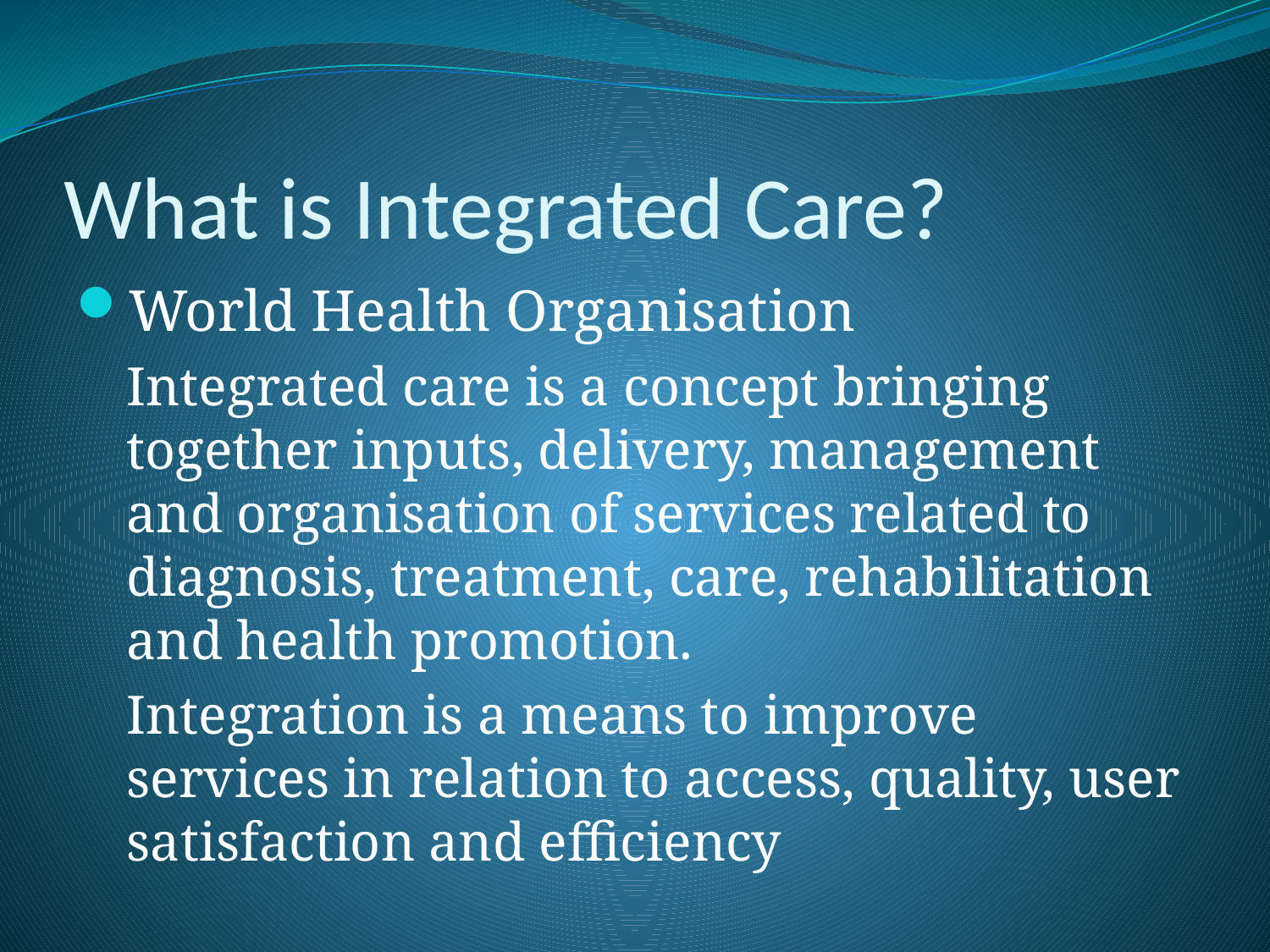

# What is Integrated Care?
World Health Organisation
Integrated care is a concept bringing together inputs, delivery, management and organisation of services related to diagnosis, treatment, care, rehabilitation and health promotion.
Integration is a means to improve services in relation to access, quality, user satisfaction and efficiency